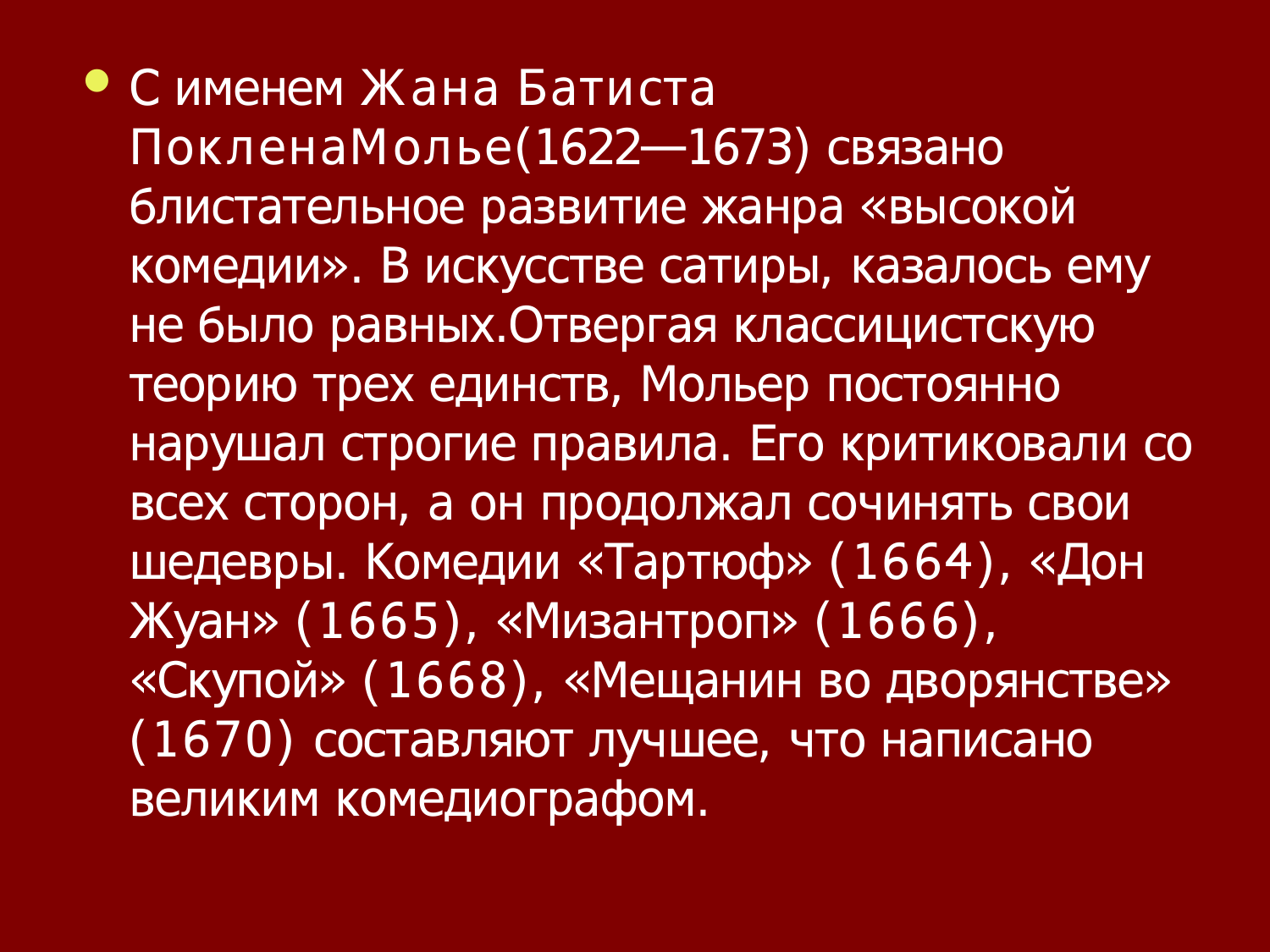

С именем Жана Батиста ПокленаМолье(1622—1673) связано блистательное развитие жанра «высокой комедии». В искусстве сатиры, казалось ему не было равных.Отвергая классицистскую теорию трех единств, Мольер постоянно нарушал строгие правила. Его критиковали со всех сторон, а он продолжал сочинять свои шедевры. Комедии «Тар­тюф» (1664), «Дон Жуан» (1665), «Мизант­роп» (1666), «Скупой» (1668), «Мещанин во дворянстве» (1670) составляют луч­шее, что написано великим комедиогра­фом.